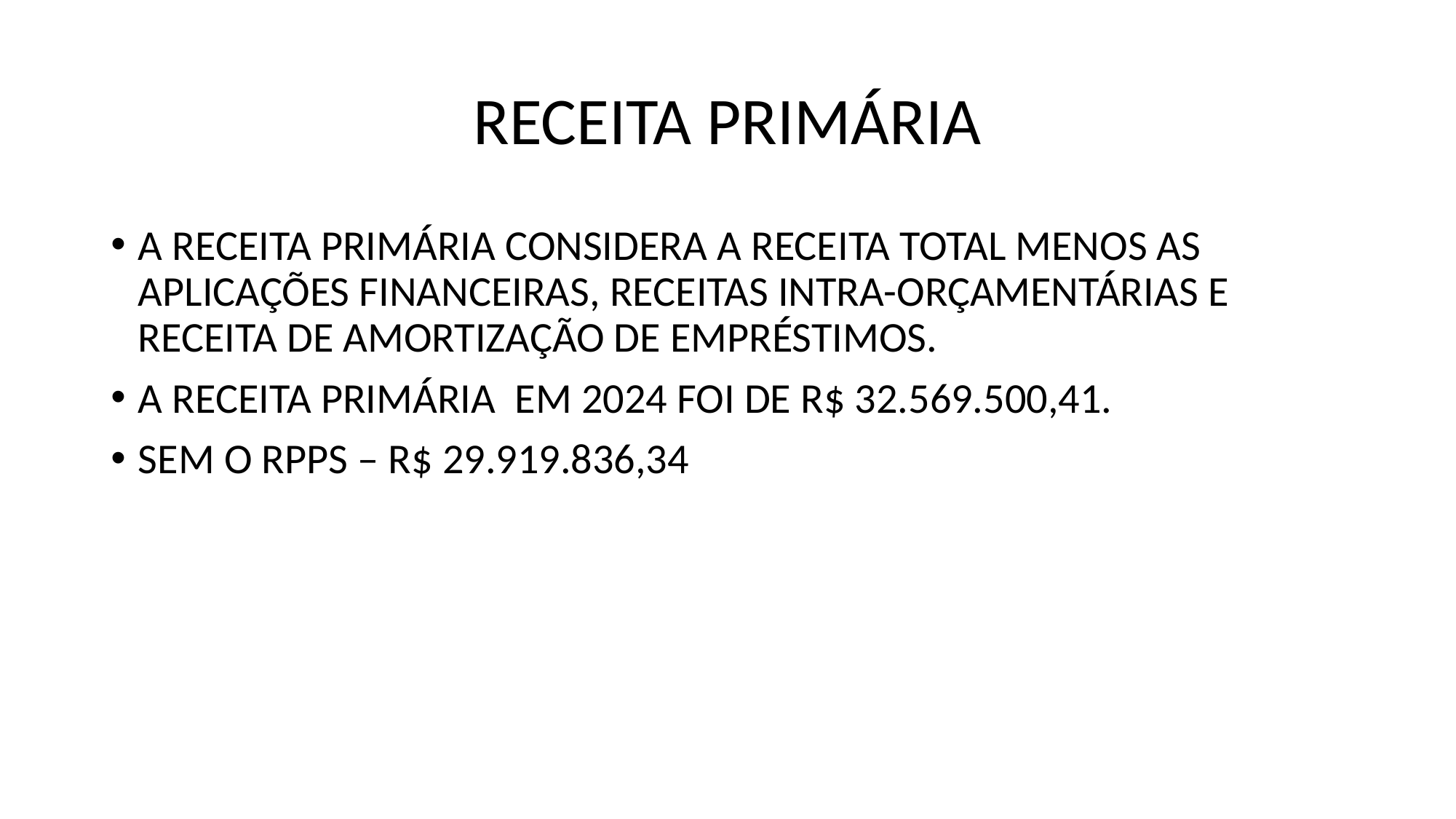

# RECEITA PRIMÁRIA
A RECEITA PRIMÁRIA CONSIDERA A RECEITA TOTAL MENOS AS APLICAÇÕES FINANCEIRAS, RECEITAS INTRA-ORÇAMENTÁRIAS E RECEITA DE AMORTIZAÇÃO DE EMPRÉSTIMOS.
A RECEITA PRIMÁRIA  EM 2024 FOI DE R$ 32.569.500,41.
SEM O RPPS – R$ 29.919.836,34